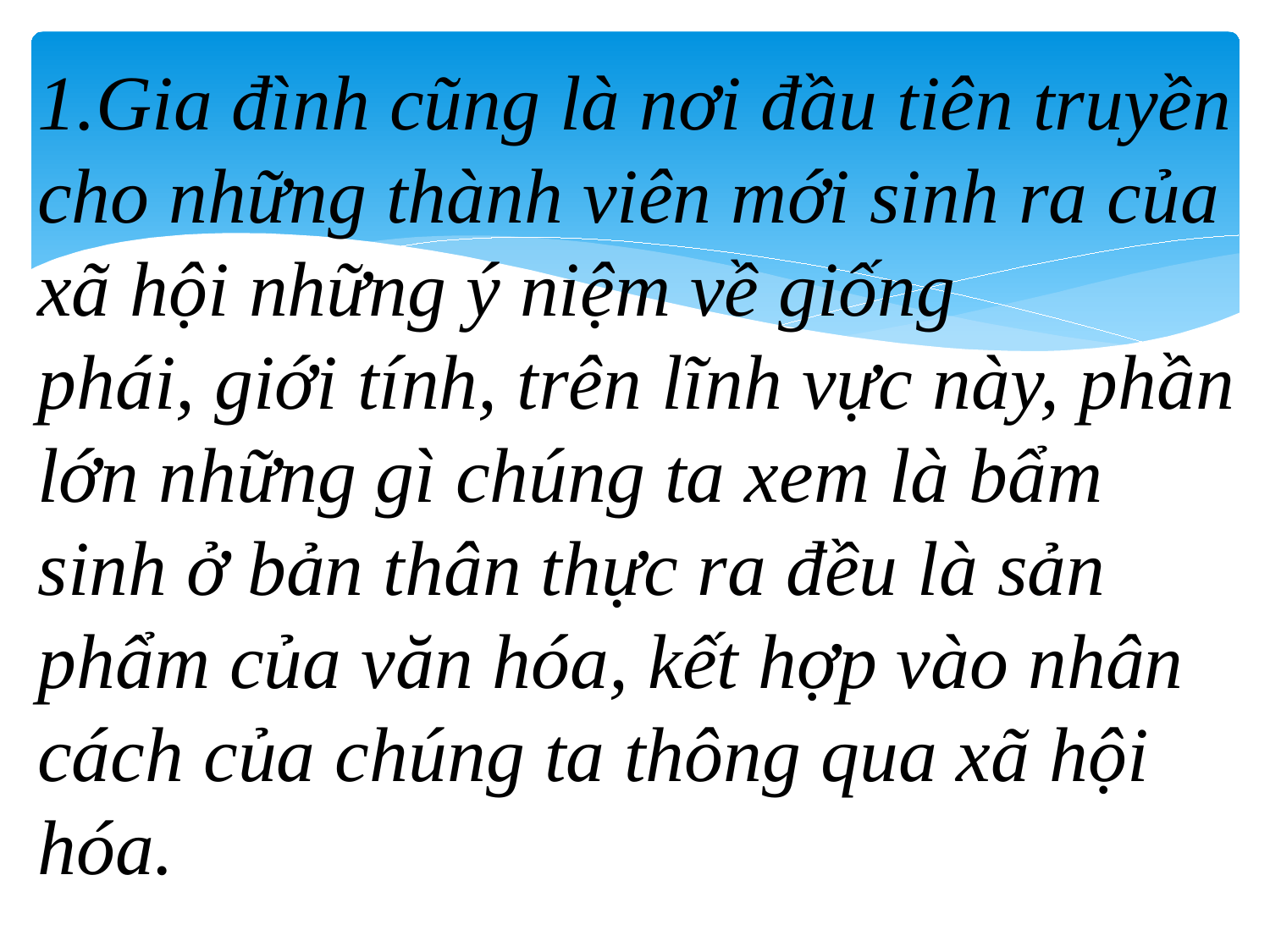

# 1.Gia đình cũng là nơi đầu tiên truyền cho những thành viên mới sinh ra của xã hội những ý niệm về giống phái, giới tính, trên lĩnh vực này, phần lớn những gì chúng ta xem là bẩm sinh ở bản thân thực ra đều là sản phẩm của văn hóa, kết hợp vào nhân cách của chúng ta thông qua xã hội hóa.